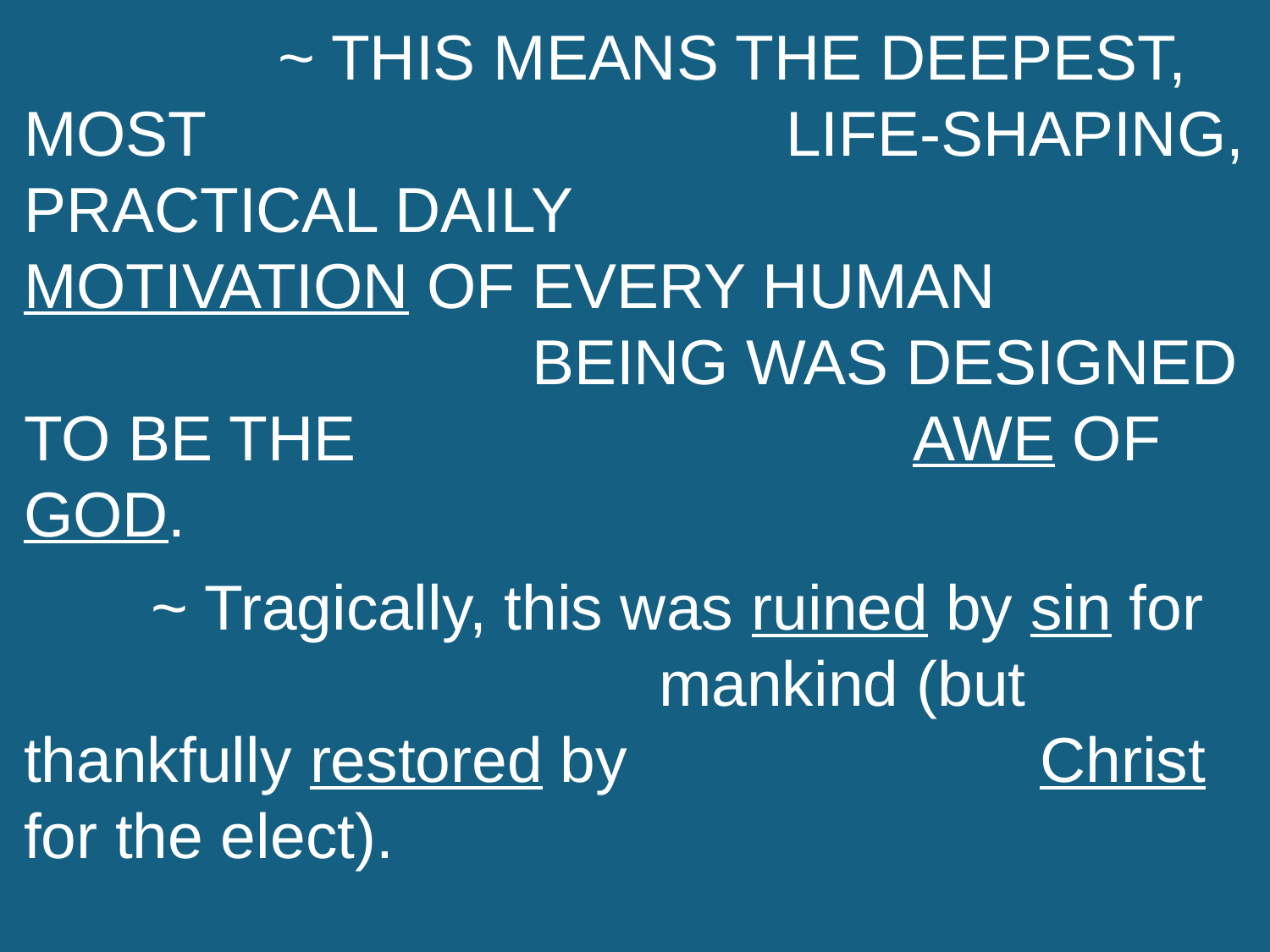

~ THIS MEANS THE DEEPEST, MOST 					LIFE-SHAPING, PRACTICAL DAILY 					MOTIVATION OF EVERY HUMAN 						BEING WAS DESIGNED TO BE THE 					AWE OF GOD.
	~ Tragically, this was ruined by sin for 					mankind (but thankfully restored by 				Christ for the elect).